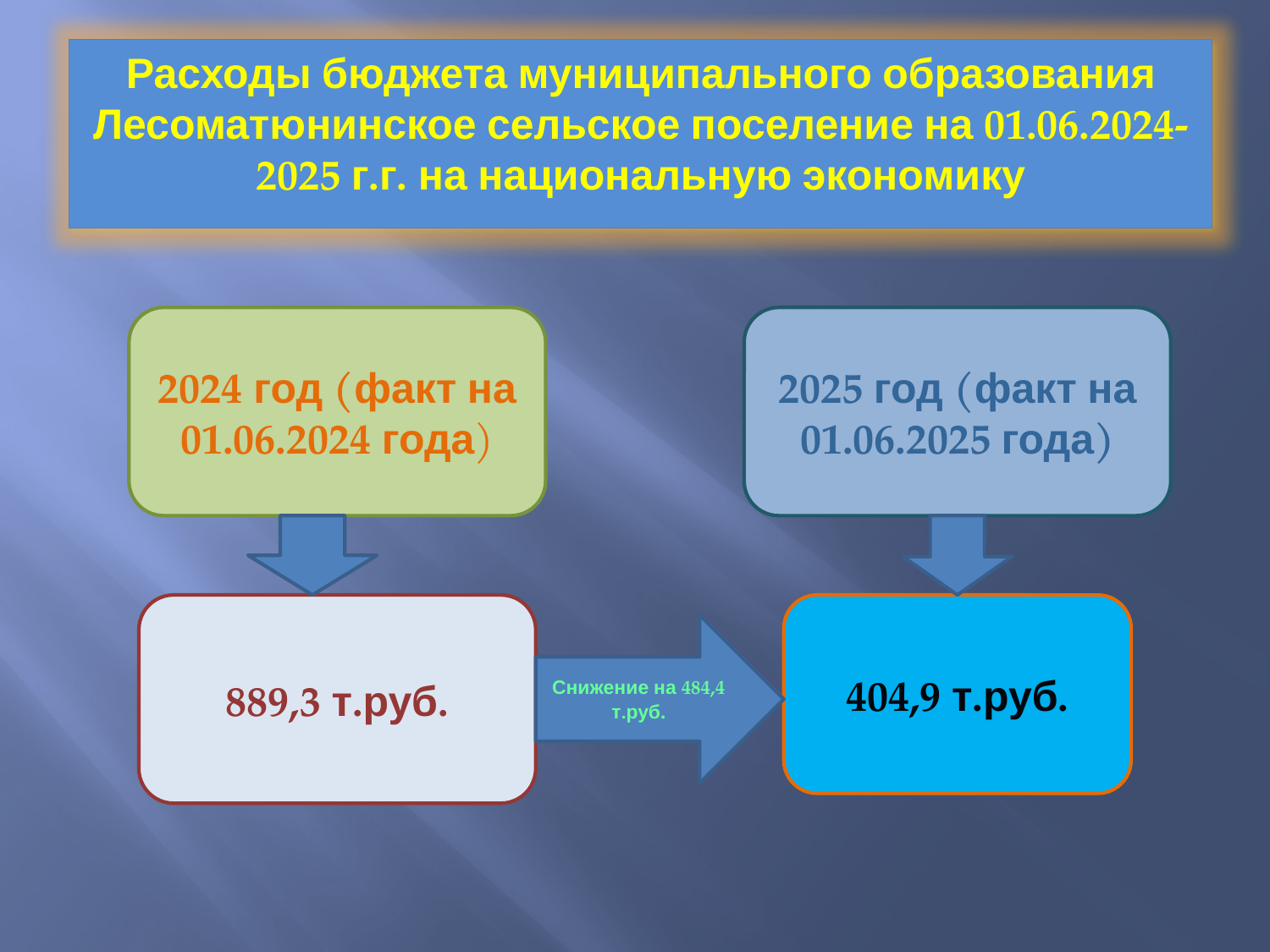

Расходы бюджета муниципального образования Лесоматюнинское сельское поселение на 01.06.2024-
2025 г.г. на национальную экономику
2024 год (факт на 01.06.2024 года)
2025 год (факт на 01.06.2025 года)

889,3 т.руб.
404,9 т.руб.
Снижение на 484,4 т.руб.